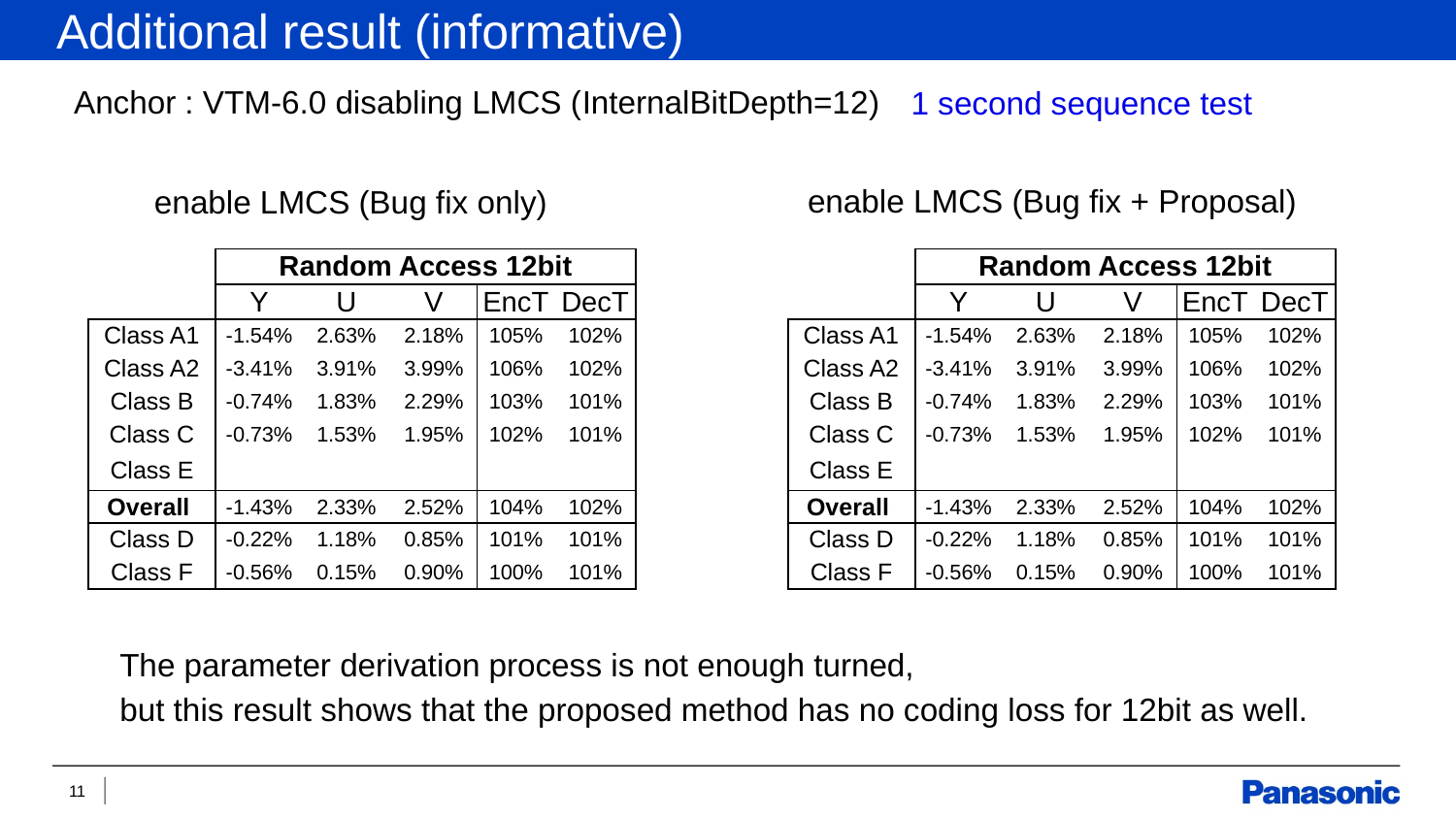

Additional result (informative)
Anchor : VTM-6.0 disabling LMCS (InternalBitDepth=12)
1 second sequence test
enable LMCS (Bug fix + Proposal)
enable LMCS (Bug fix only)
|  | Random Access 12bit |  |  |  |  |
| --- | --- | --- | --- | --- | --- |
|  | Y | U | V | EncT | DecT |
| Class A1 | -1.54% | 2.63% | 2.18% | 105% | 102% |
| Class A2 | -3.41% | 3.91% | 3.99% | 106% | 102% |
| Class B | -0.74% | 1.83% | 2.29% | 103% | 101% |
| Class C | -0.73% | 1.53% | 1.95% | 102% | 101% |
| Class E |  |  |  |  |  |
| Overall | -1.43% | 2.33% | 2.52% | 104% | 102% |
| Class D | -0.22% | 1.18% | 0.85% | 101% | 101% |
| Class F | -0.56% | 0.15% | 0.90% | 100% | 101% |
|  | Random Access 12bit |  |  |  |  |
| --- | --- | --- | --- | --- | --- |
|  | Y | U | V | EncT | DecT |
| Class A1 | -1.54% | 2.63% | 2.18% | 105% | 102% |
| Class A2 | -3.41% | 3.91% | 3.99% | 106% | 102% |
| Class B | -0.74% | 1.83% | 2.29% | 103% | 101% |
| Class C | -0.73% | 1.53% | 1.95% | 102% | 101% |
| Class E |  |  |  |  |  |
| Overall | -1.43% | 2.33% | 2.52% | 104% | 102% |
| Class D | -0.22% | 1.18% | 0.85% | 101% | 101% |
| Class F | -0.56% | 0.15% | 0.90% | 100% | 101% |
The parameter derivation process is not enough turned,
but this result shows that the proposed method has no coding loss for 12bit as well.